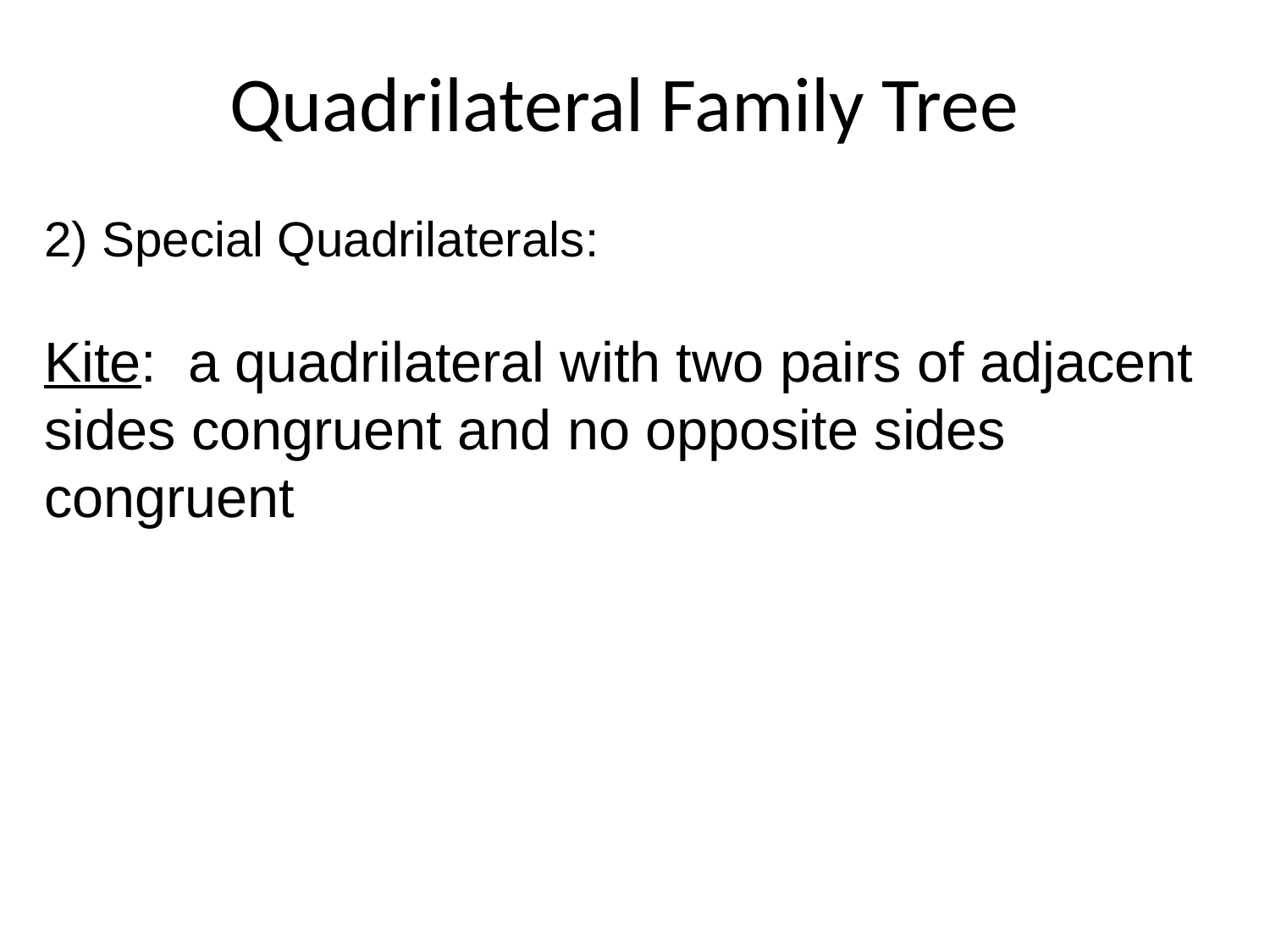

# Quadrilateral Family Tree
2) Special Quadrilaterals:

Kite:  a quadrilateral with two pairs of adjacent sides congruent and no opposite sides congruent